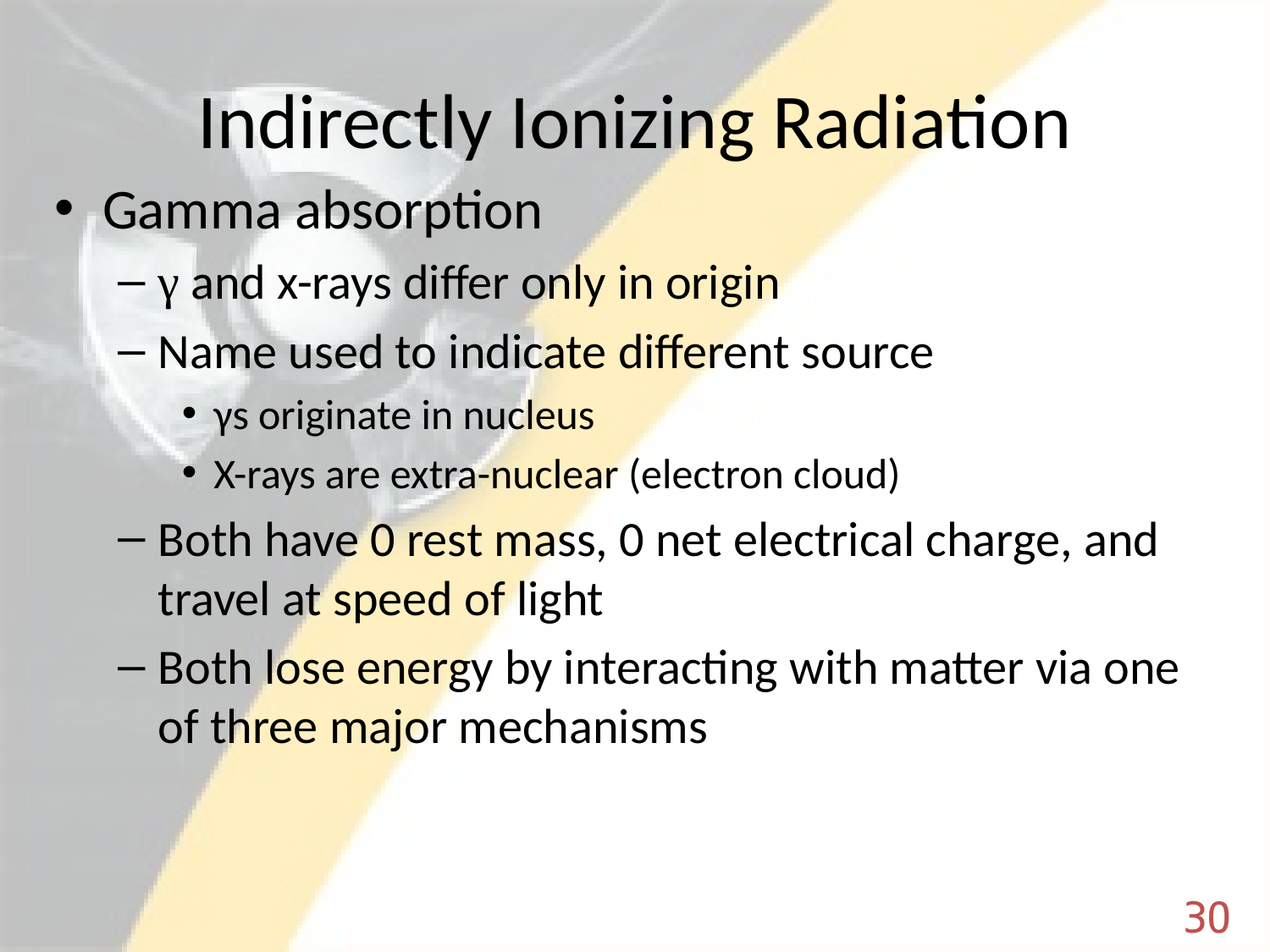

# Indirectly Ionizing Radiation
Gamma absorption
γ and x-rays differ only in origin
Name used to indicate different source
γs originate in nucleus
X-rays are extra-nuclear (electron cloud)
Both have 0 rest mass, 0 net electrical charge, and travel at speed of light
Both lose energy by interacting with matter via one of three major mechanisms